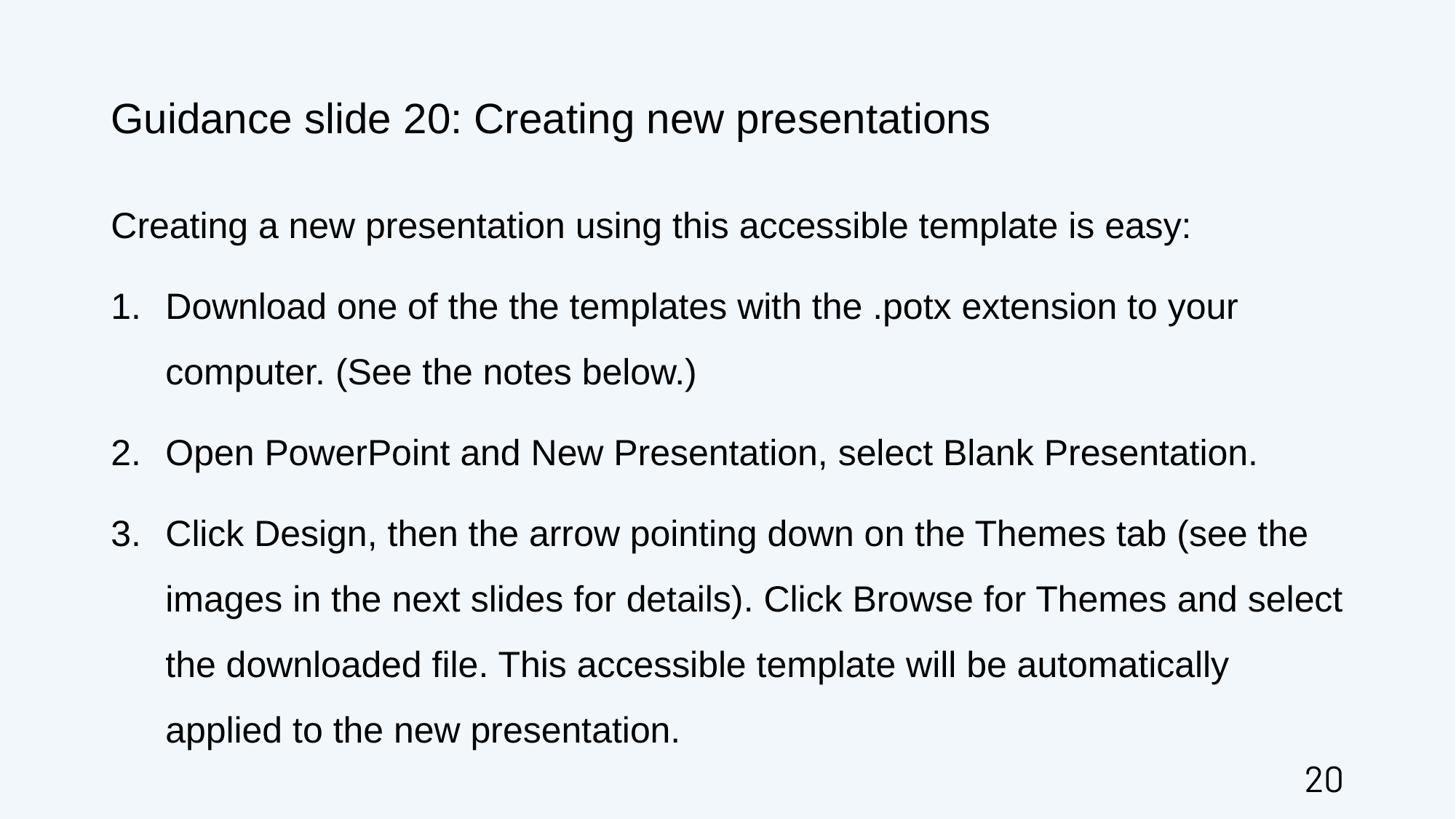

# Guidance slide 20: Creating new presentations
Creating a new presentation using this accessible template is easy:
Download one of the the templates with the .potx extension to your computer. (See the notes below.)
Open PowerPoint and New Presentation, select Blank Presentation.
Click Design, then the arrow pointing down on the Themes tab (see the images in the next slides for details). Click Browse for Themes and select the downloaded file. This accessible template will be automatically applied to the new presentation.

20